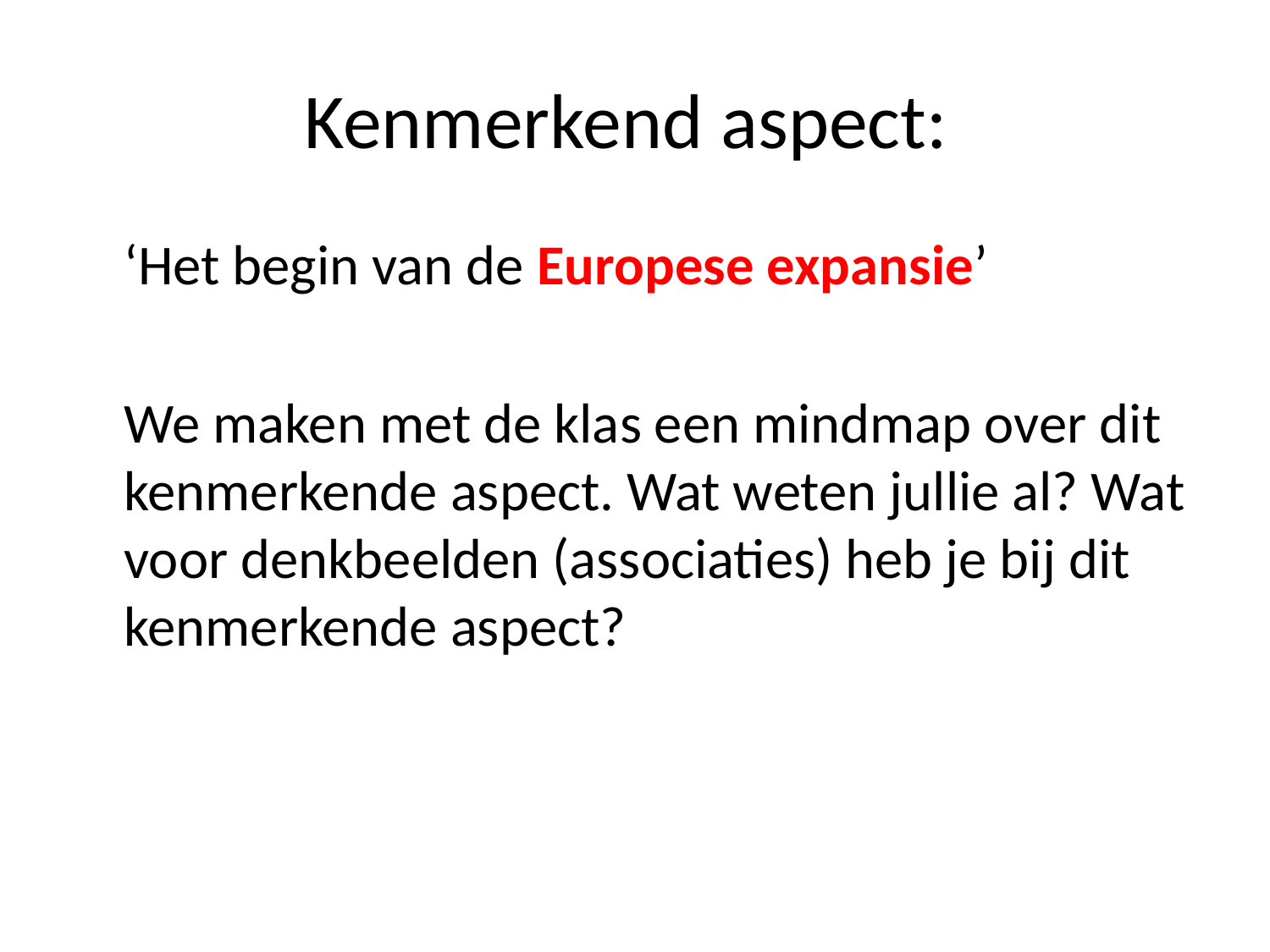

# Kenmerkend aspect:
	‘Het begin van de Europese expansie’

	We maken met de klas een mindmap over dit kenmerkende aspect. Wat weten jullie al? Wat voor denkbeelden (associaties) heb je bij dit kenmerkende aspect?